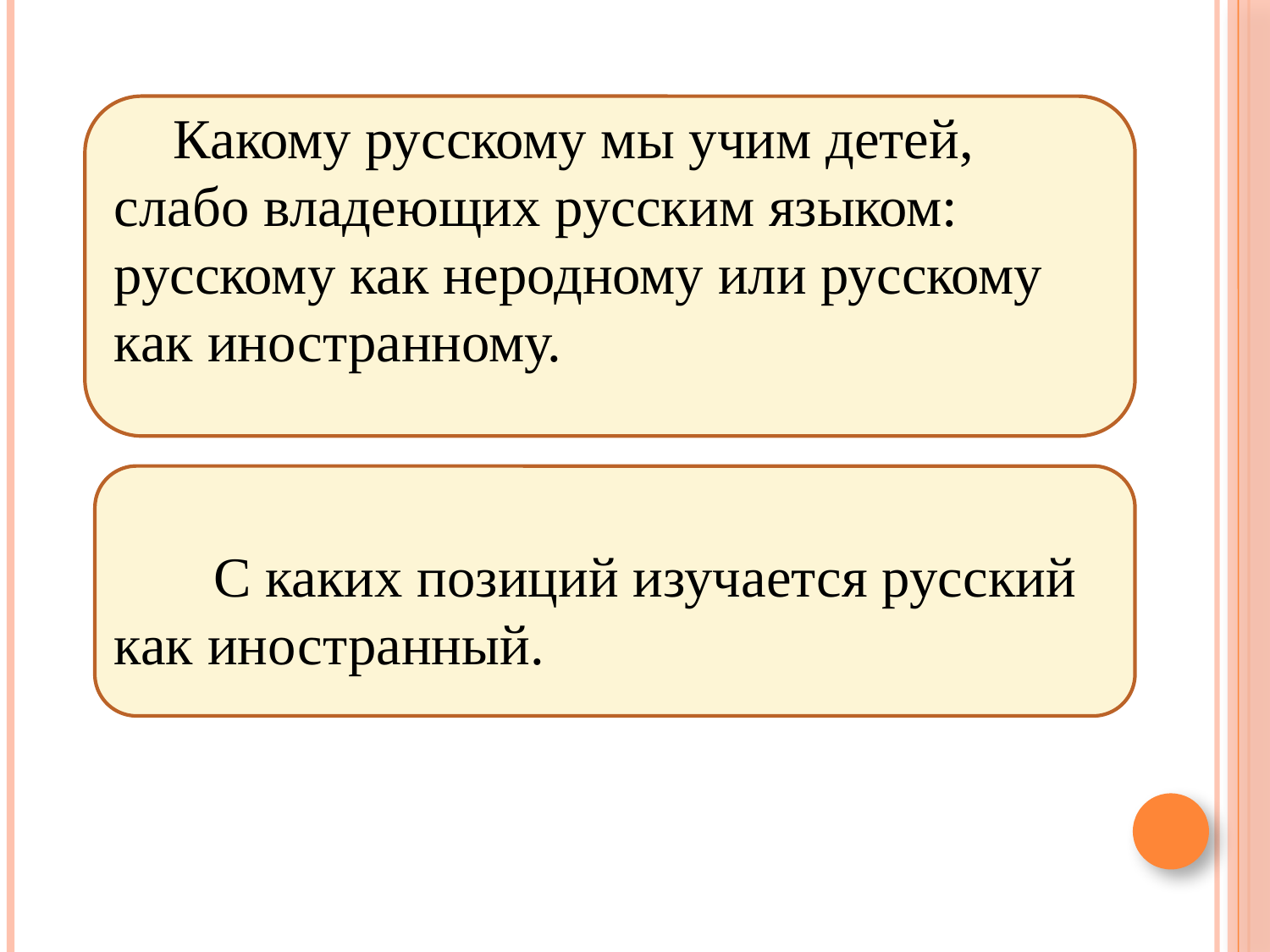

Какому русскому мы учим детей, слабо владеющих русским языком: русскому как неродному или русскому как иностранному.

	       С каких позиций изучается русский как иностранный.